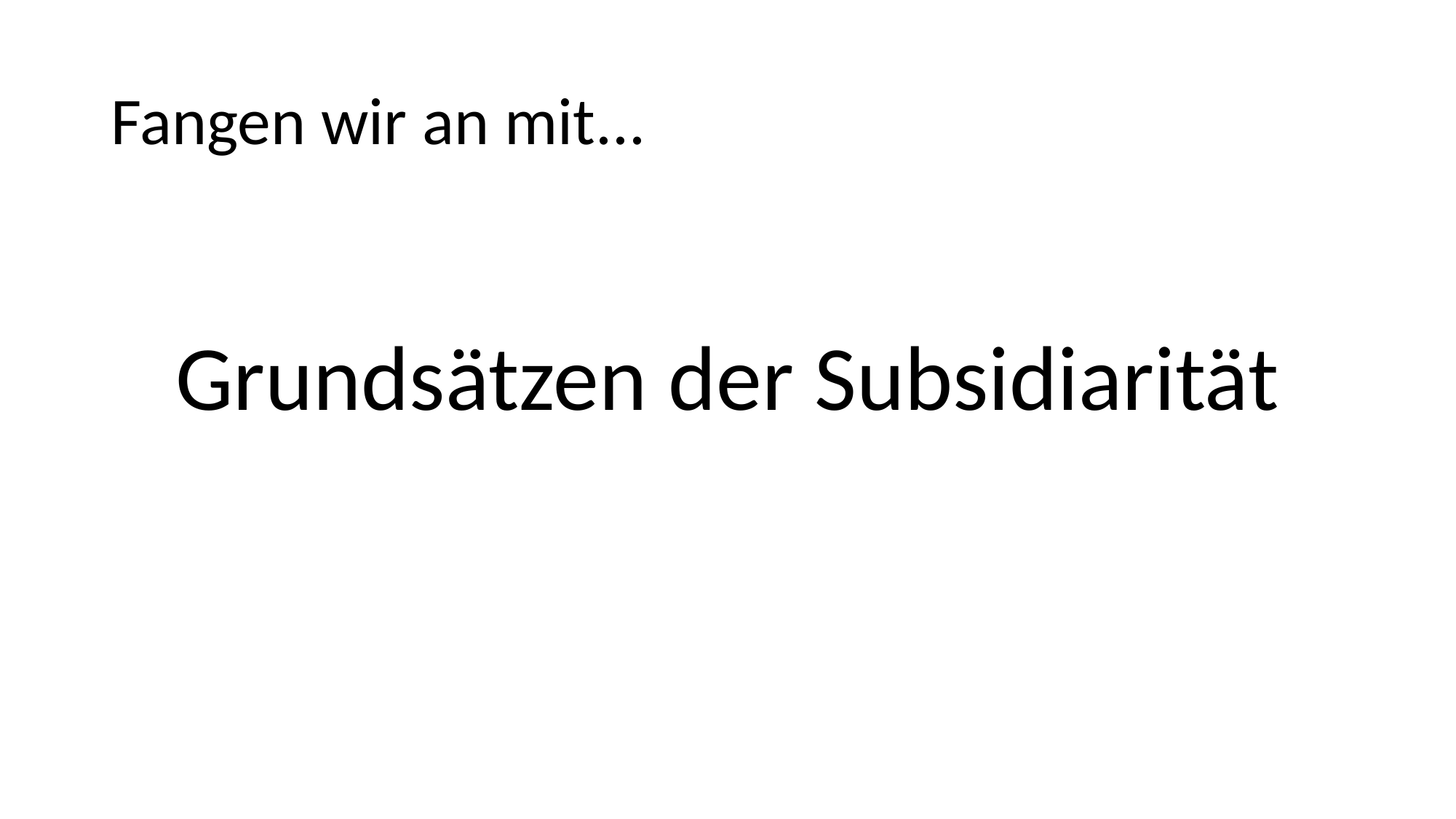

# Fangen wir an mit...
Grundsätzen der Subsidiarität